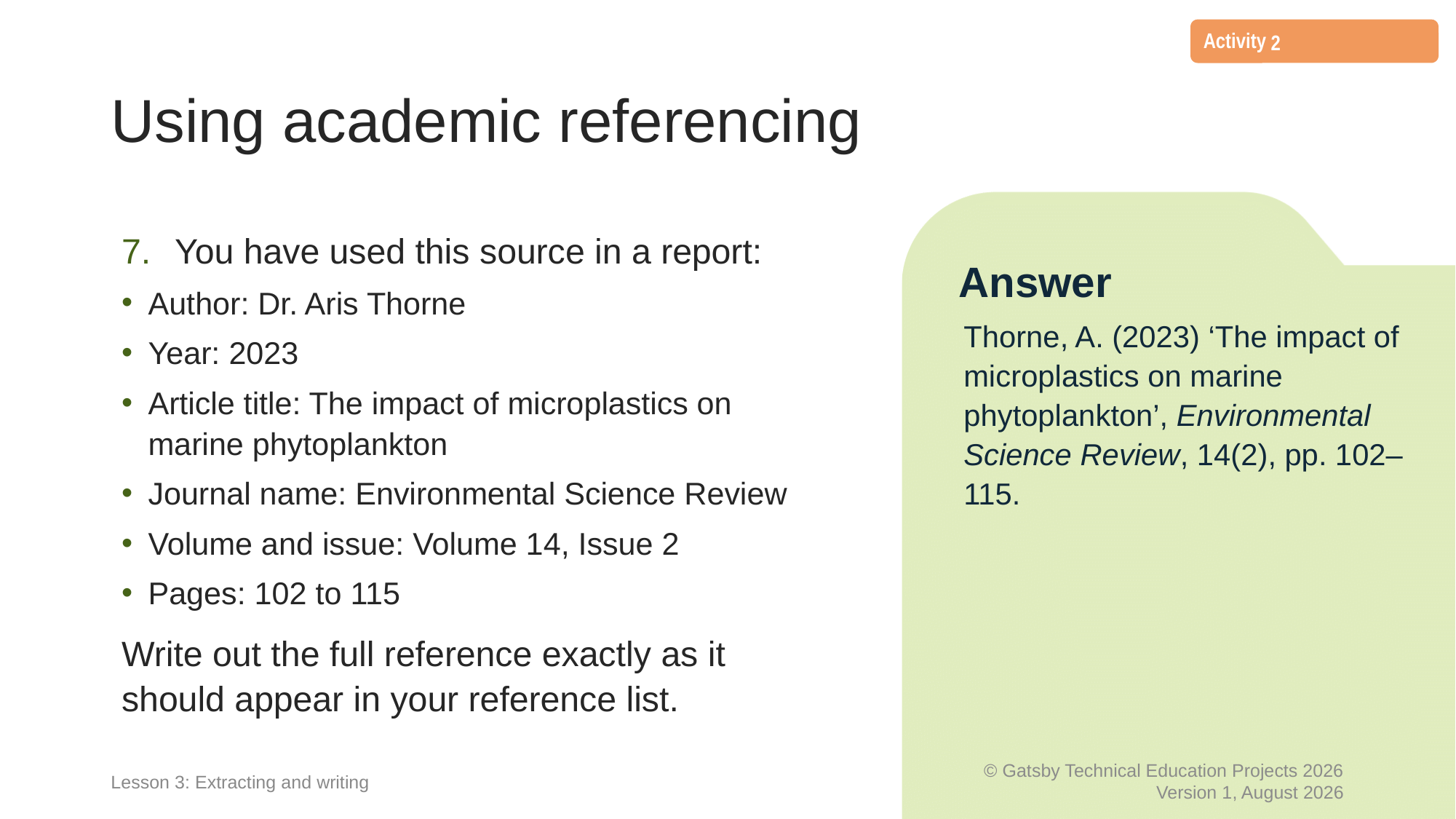

2
# Using academic referencing
You have used this source in a report:
Author: Dr. Aris Thorne
Year: 2023
Article title: The impact of microplastics on marine phytoplankton
Journal name: Environmental Science Review
Volume and issue: Volume 14, Issue 2
Pages: 102 to 115
Write out the full reference exactly as it should appear in your reference list.

Answer
Thorne, A. (2023) ‘The impact of microplastics on marine phytoplankton’, Environmental Science Review, 14(2), pp. 102–115.
Lesson 3: Extracting and writing